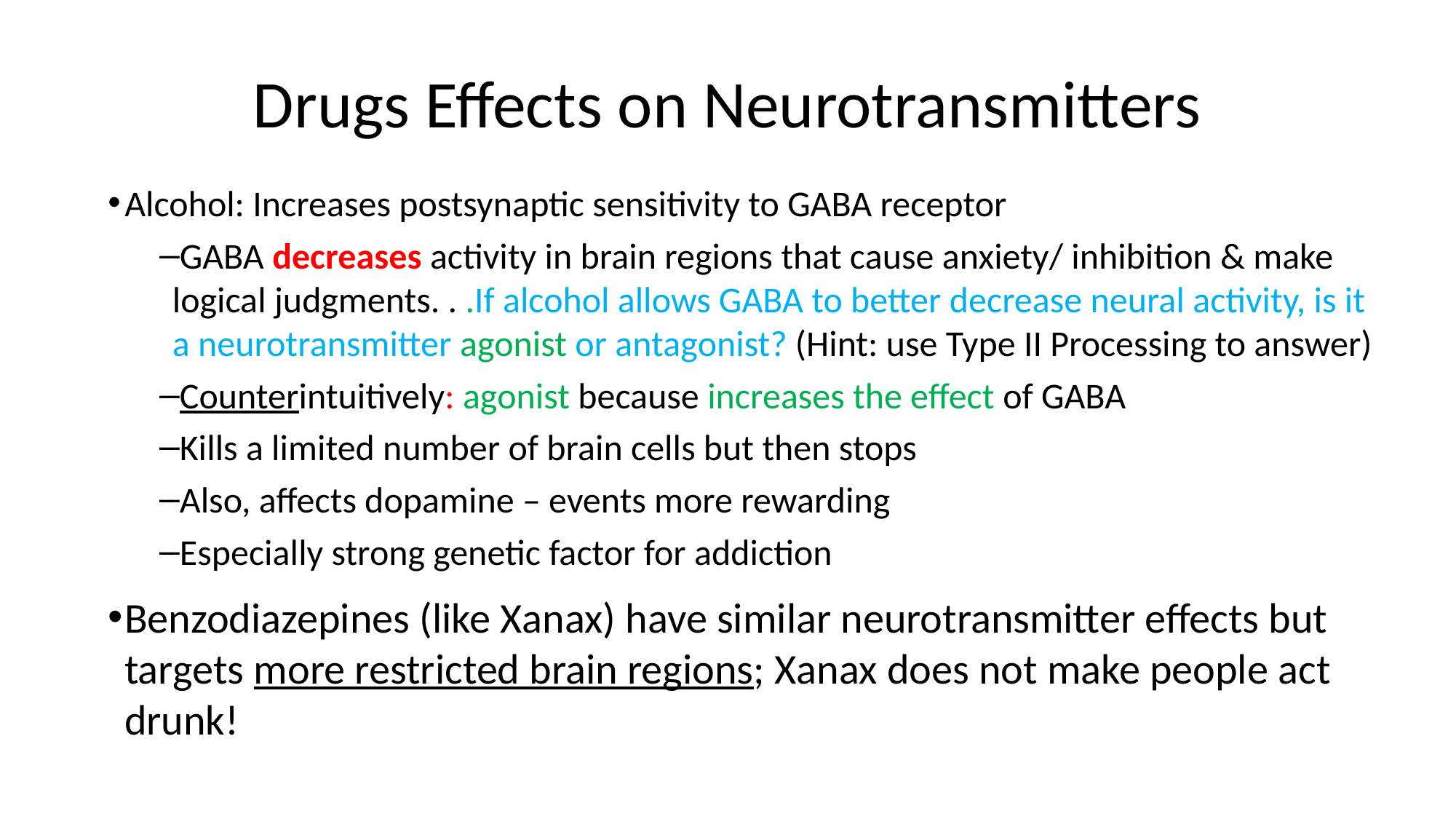

# Drugs Effects on Neurotransmitters
Alcohol: Increases postsynaptic sensitivity to GABA receptor
GABA decreases activity in brain regions that cause anxiety/ inhibition & make logical judgments. . .If alcohol allows GABA to better decrease neural activity, is it a neurotransmitter agonist or antagonist? (Hint: use Type II Processing to answer)
Counterintuitively: agonist because increases the effect of GABA
Kills a limited number of brain cells but then stops
Also, affects dopamine – events more rewarding
Especially strong genetic factor for addiction
Benzodiazepines (like Xanax) have similar neurotransmitter effects but targets more restricted brain regions; Xanax does not make people act drunk!